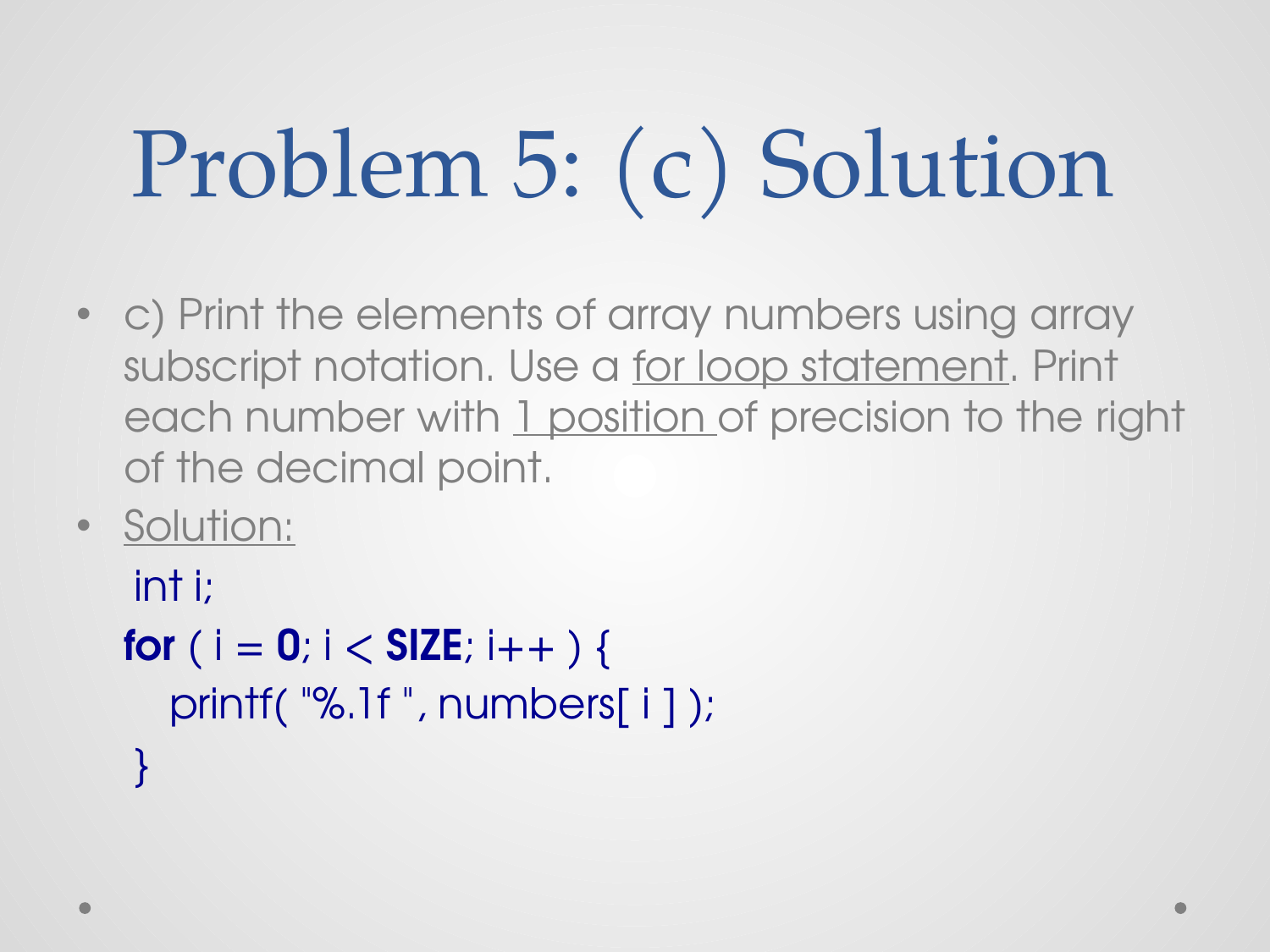

# Problem 5: (c) Solution

c) Print the elements of array numbers using array subscript notation. Use a for loop statement. Print each number with 1 position of precision to the right of the decimal point.
Solution:
     int i;
    for ( i = 0; i < SIZE; i++ ) {
        printf( "%.1f ", numbers[ i ] );
     }